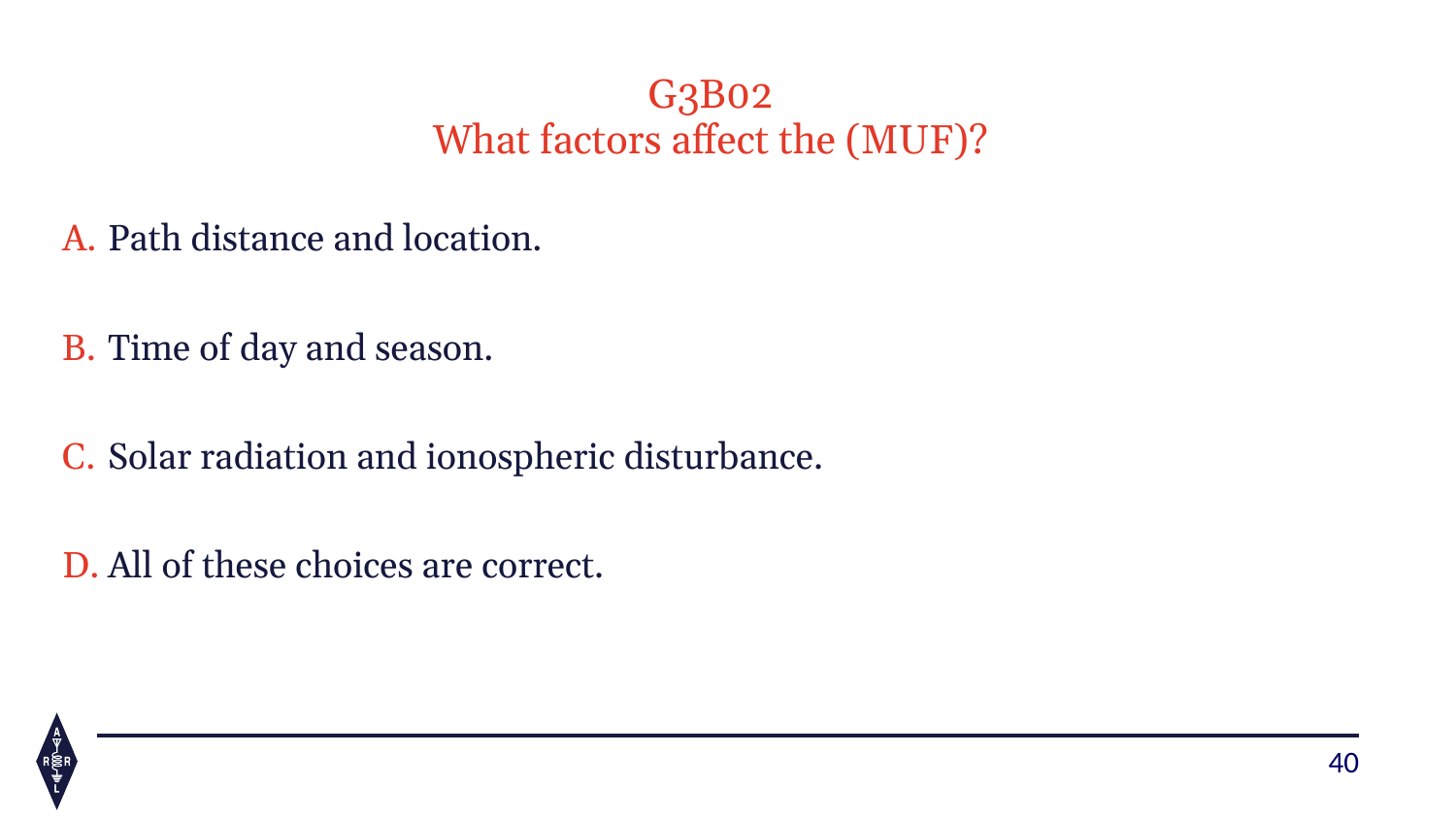

G3B02
What factors affect the (MUF)?
Path distance and location.

Time of day and season.

Solar radiation and ionospheric disturbance.

All of these choices are correct.
40